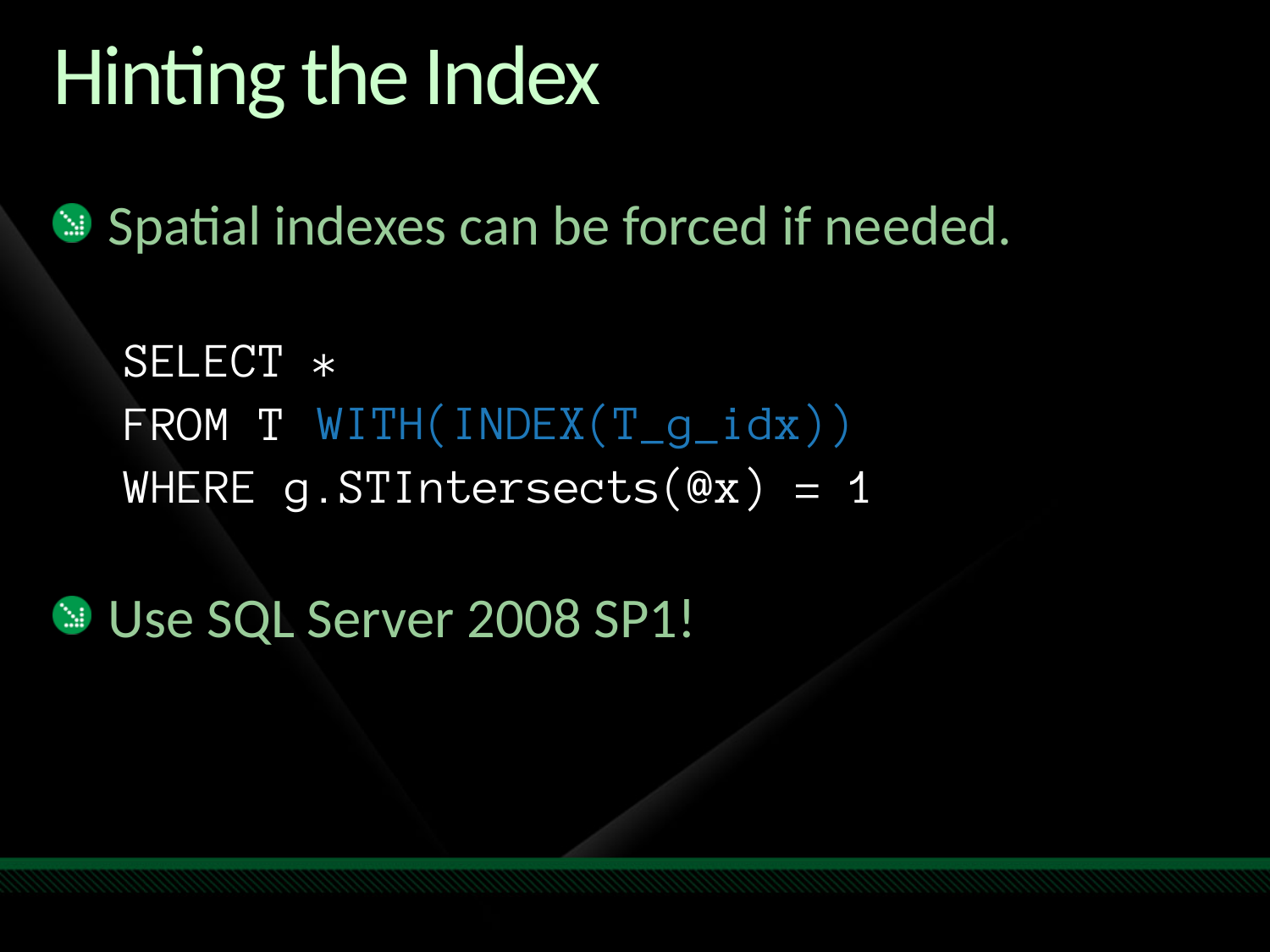

# Hinting the Index
Spatial indexes can be forced if needed.
SELECT *
FROM T
WHERE g.STIntersects(@x) = 1

Use SQL Server 2008 SP1!
WITH(INDEX(T_g_idx))